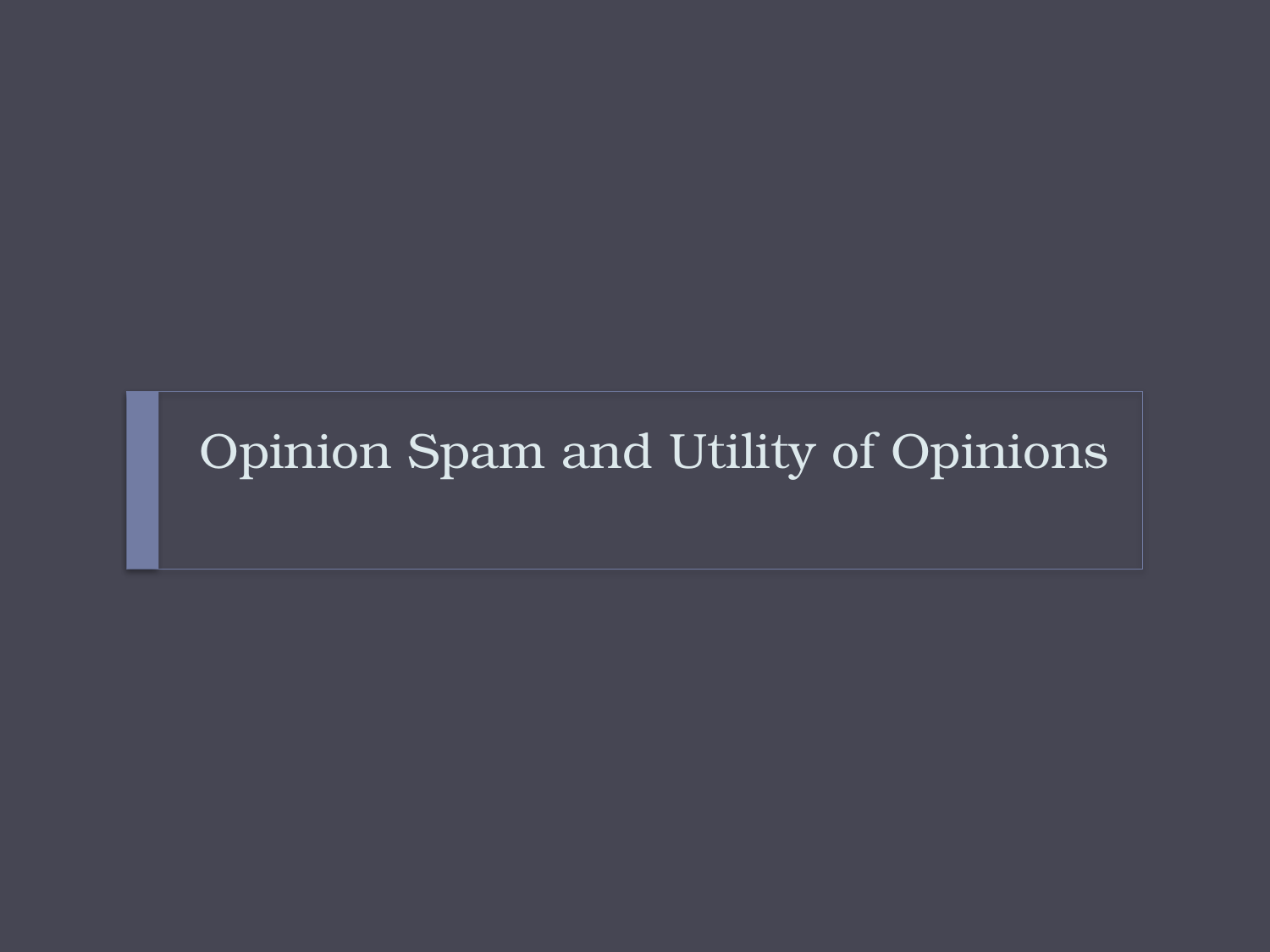

# Opinion Spam and Utility of Opinions